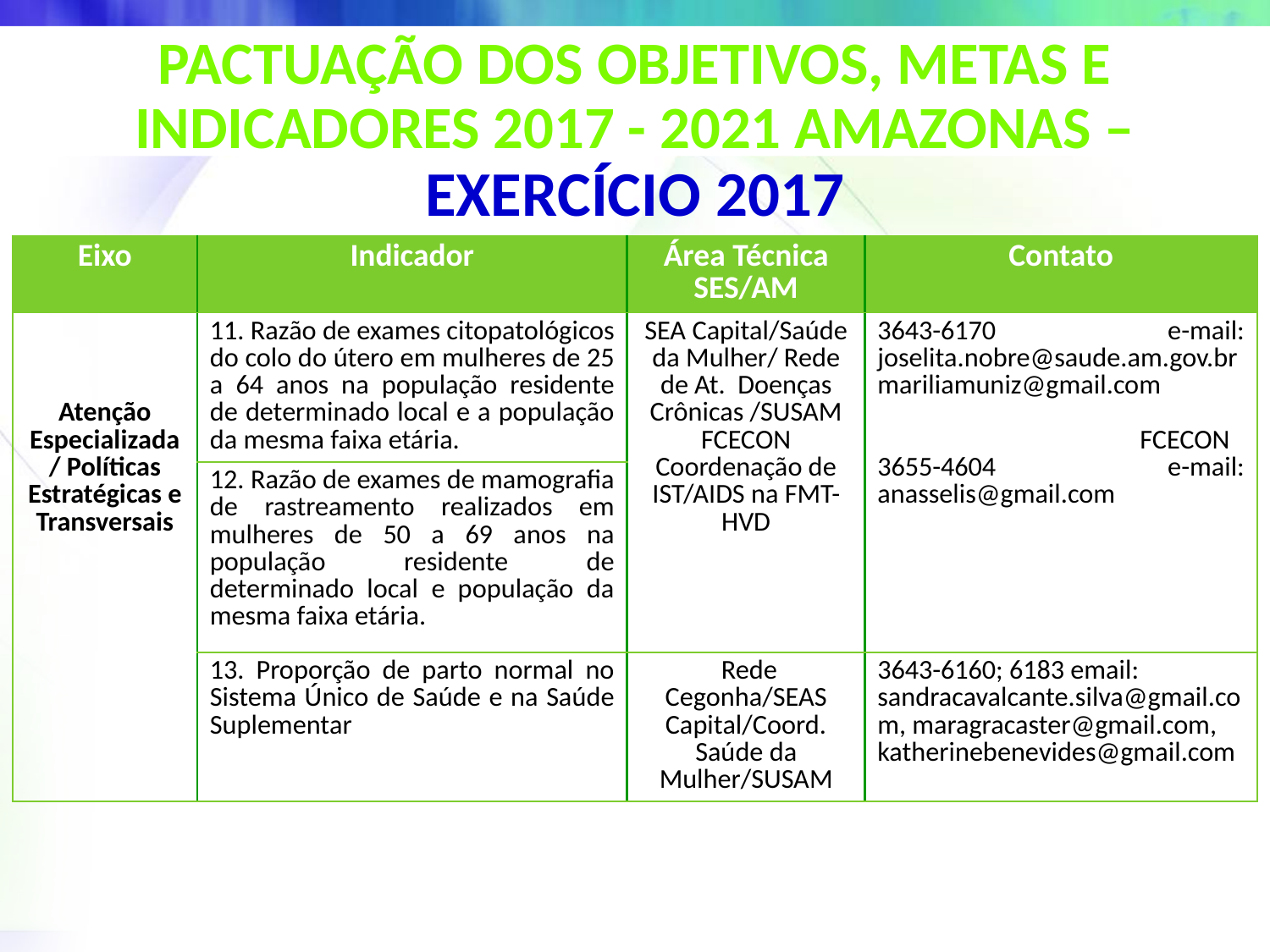

Pactuação dos Objetivos, Metas e Indicadores 2017 - 2021 amazonas – exercício 2017
| Eixo | Indicador | Área Técnica SES/AM | Contato |
| --- | --- | --- | --- |
| Atenção Especializada/ Políticas Estratégicas e Transversais | 11. Razão de exames citopatológicos do colo do útero em mulheres de 25 a 64 anos na população residente de determinado local e a população da mesma faixa etária. | SEA Capital/Saúde da Mulher/ Rede de At. Doenças Crônicas /SUSAM FCECON Coordenação de IST/AIDS na FMT-HVD | 3643-6170 e-mail: joselita.nobre@saude.am.gov.br mariliamuniz@gmail.com FCECON 3655-4604 e-mail: anasselis@gmail.com |
|  | 12. Razão de exames de mamografia de rastreamento realizados em mulheres de 50 a 69 anos na população residente de determinado local e população da mesma faixa etária. |  |  |
|  | 13. Proporção de parto normal no Sistema Único de Saúde e na Saúde Suplementar | Rede Cegonha/SEAS Capital/Coord. Saúde da Mulher/SUSAM | 3643-6160; 6183 email: sandracavalcante.silva@gmail.com, maragracaster@gmail.com, katherinebenevides@gmail.com |